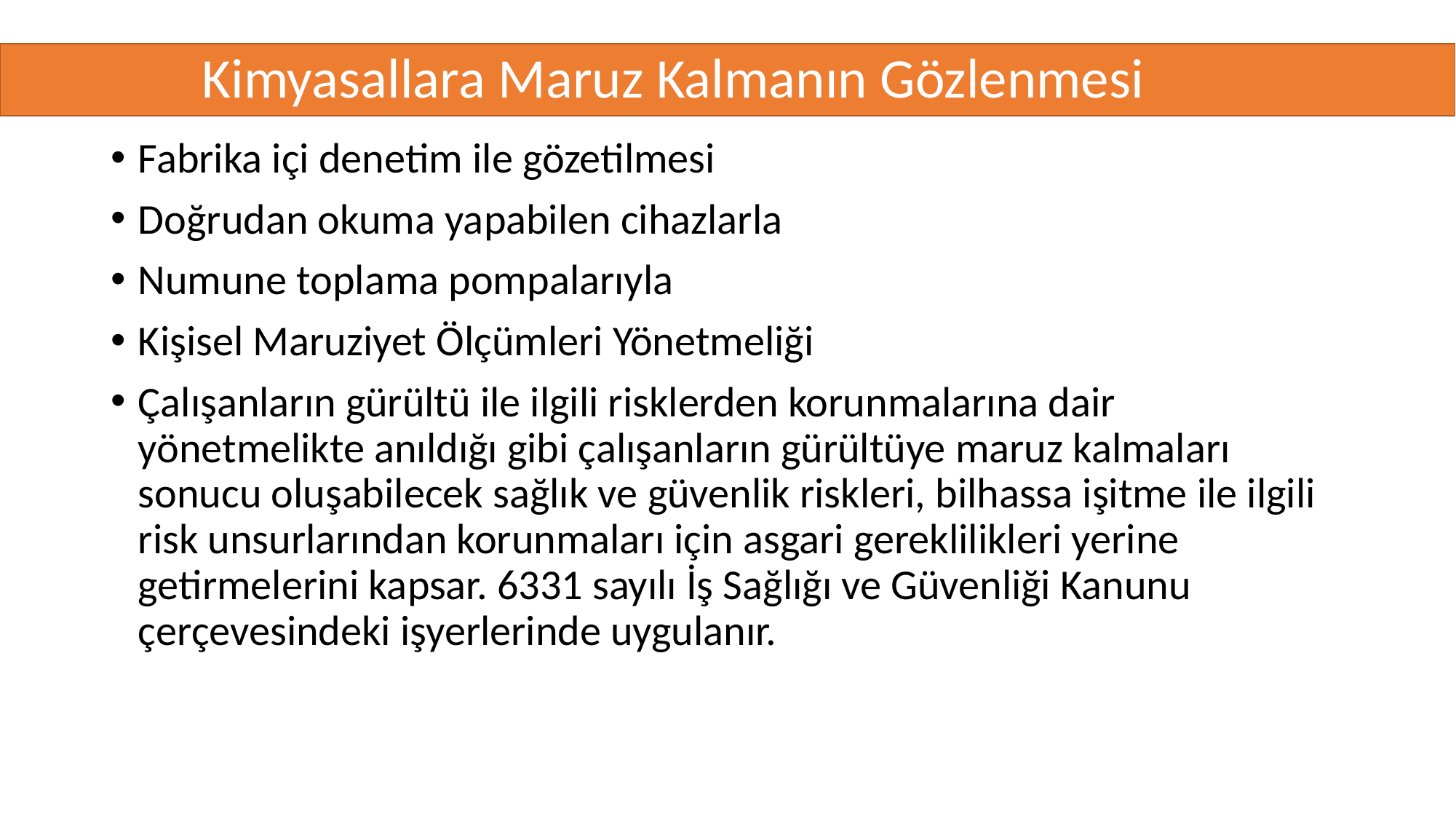

# Kimyasallara Maruz Kalmanın Gözlenmesi
Fabrika içi denetim ile gözetilmesi
Doğrudan okuma yapabilen cihazlarla
Numune toplama pompalarıyla
Kişisel Maruziyet Ölçümleri Yönetmeliği
Çalışanların gürültü ile ilgili risklerden korunmalarına dair yönetmelikte anıldığı gibi çalışanların gürültüye maruz kalmaları sonucu oluşabilecek sağlık ve güvenlik riskleri, bilhassa işitme ile ilgili risk unsurlarından korunmaları için asgari gereklilikleri yerine getirmelerini kapsar. 6331 sayılı İş Sağlığı ve Güvenliği Kanunu çerçevesindeki işyerlerinde uygulanır.